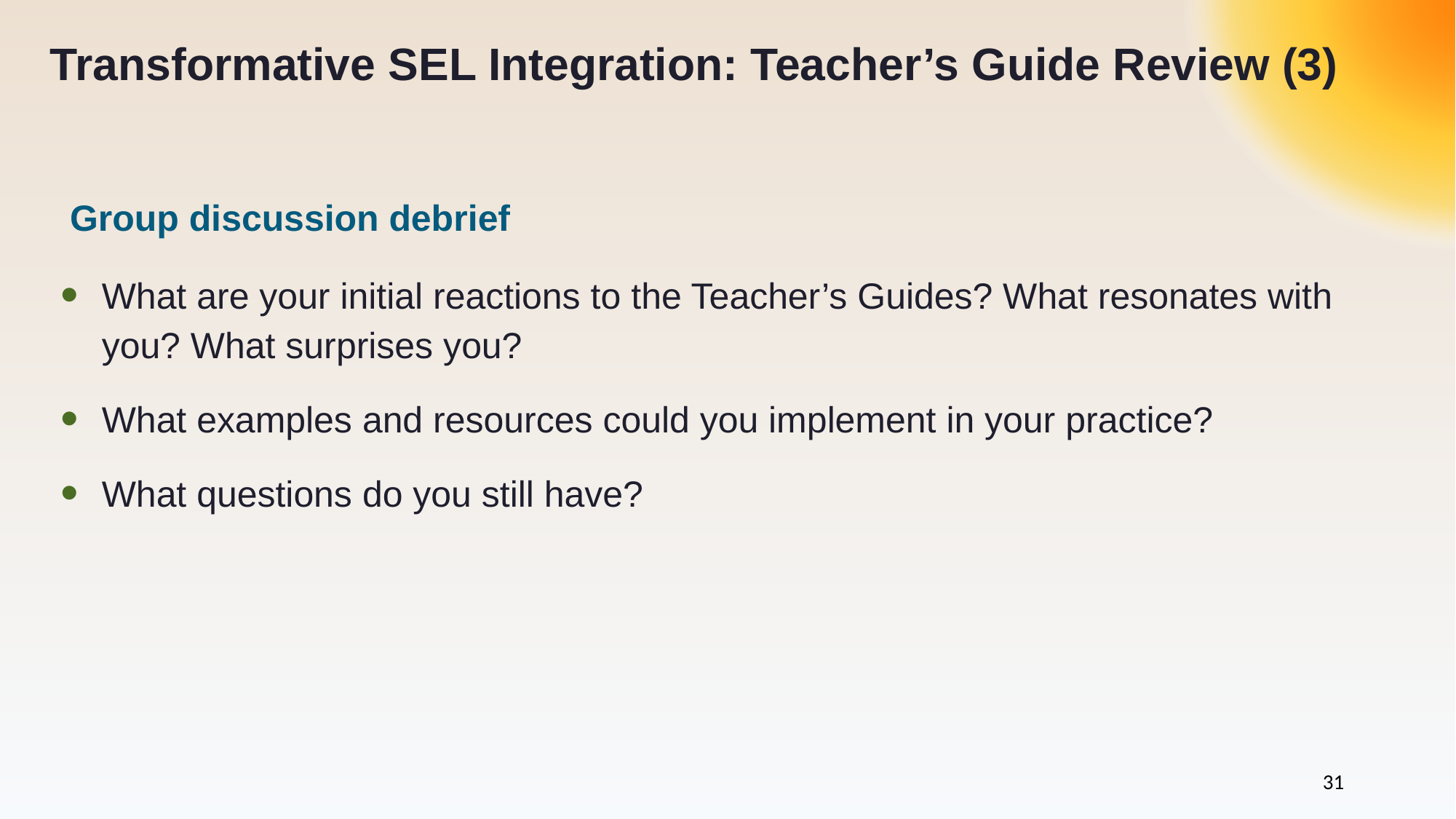

# Transformative SEL Integration: Teacher’s Guide Review (3)
Group discussion debrief
What are your initial reactions to the Teacher’s Guides? What resonates with you? What surprises you?
What examples and resources could you implement in your practice?
What questions do you still have?
31